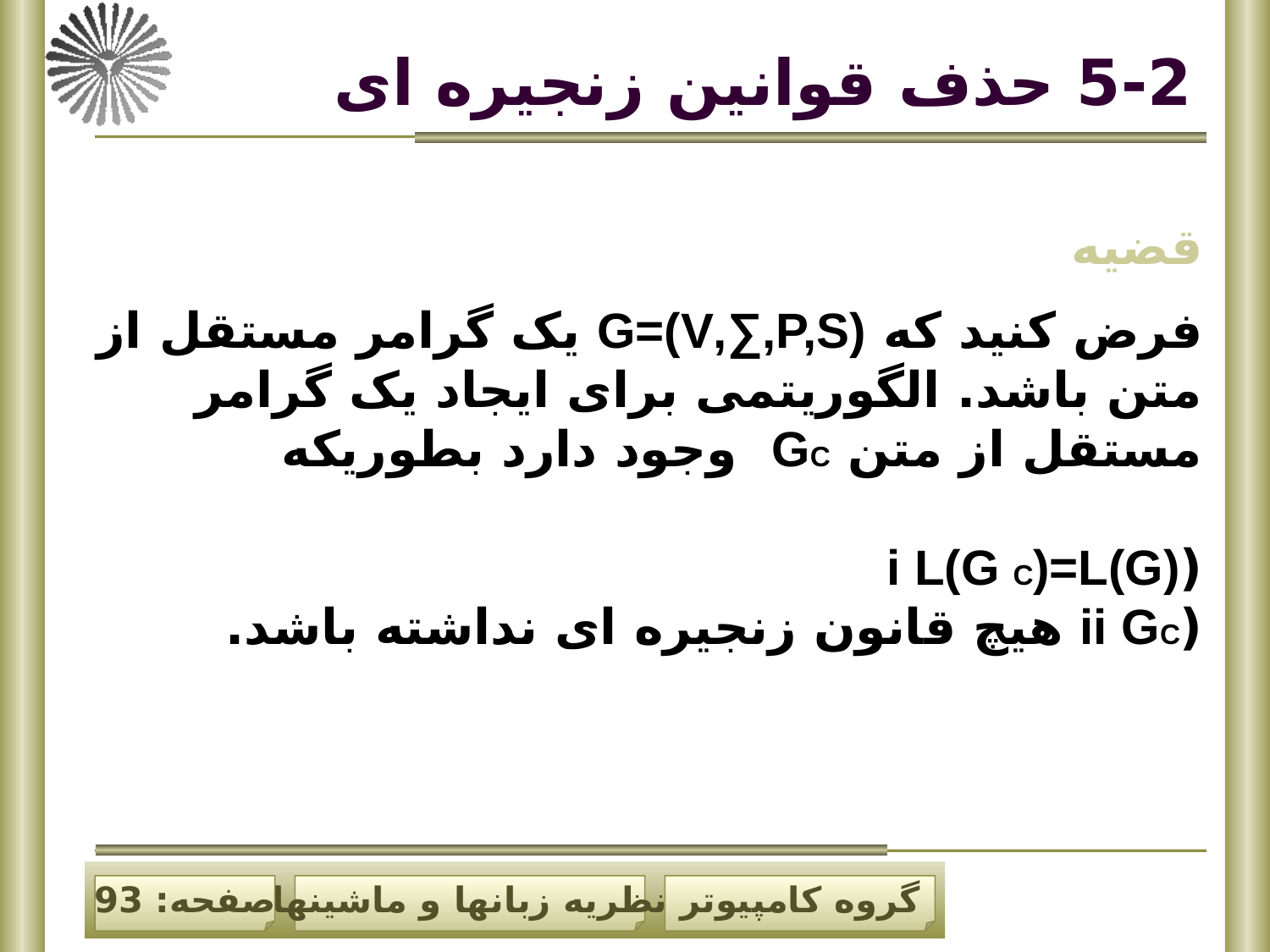

# 5-2 حذف قوانین زنجیره ای
قضیه
فرض کنید که G=(V,∑,P,S) یک گرامر مستقل از متن باشد. الگوریتمی برای ایجاد یک گرامر مستقل از متن GC  وجود دارد بطوریکه

(i L(G C)=L(G)
(ii GC هیچ قانون زنجیره ای نداشته باشد.